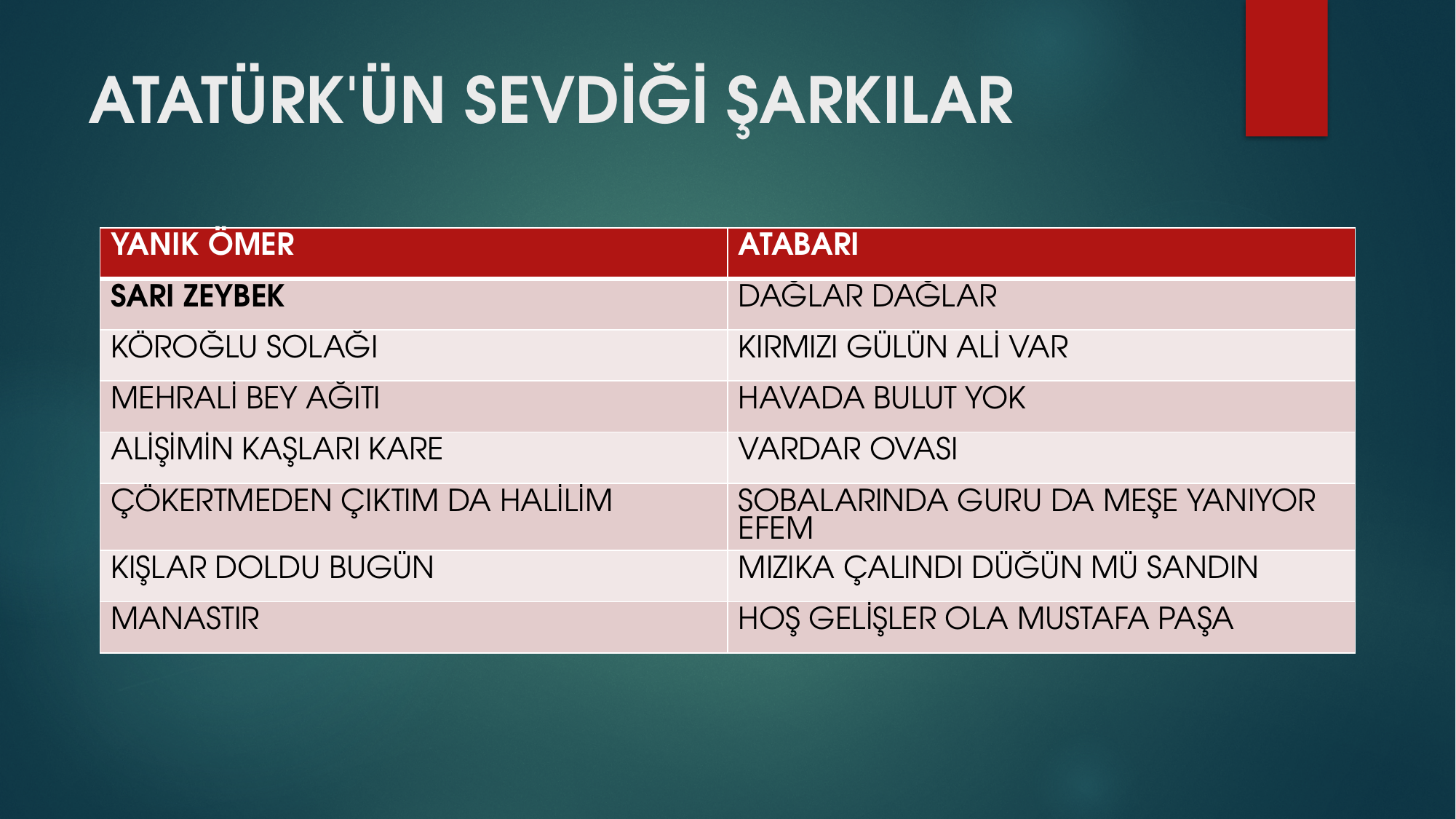

# ATATÜRK'ÜN SEVDİĞİ ŞARKILAR
| YANIK ÖMER | ATABARI |
| --- | --- |
| SARI ZEYBEK | DAĞLAR DAĞLAR |
| KÖROĞLU SOLAĞI | KIRMIZI GÜLÜN ALİ VAR |
| MEHRALİ BEY AĞITI | HAVADA BULUT YOK |
| ALİŞİMİN KAŞLARI KARE | VARDAR OVASI |
| ÇÖKERTMEDEN ÇIKTIM DA HALİLİM | SOBALARINDA GURU DA MEŞE YANIYOR EFEM |
| KIŞLAR DOLDU BUGÜN | MIZIKA ÇALINDI DÜĞÜN MÜ SANDIN |
| MANASTIR | HOŞ GELİŞLER OLA MUSTAFA PAŞA |